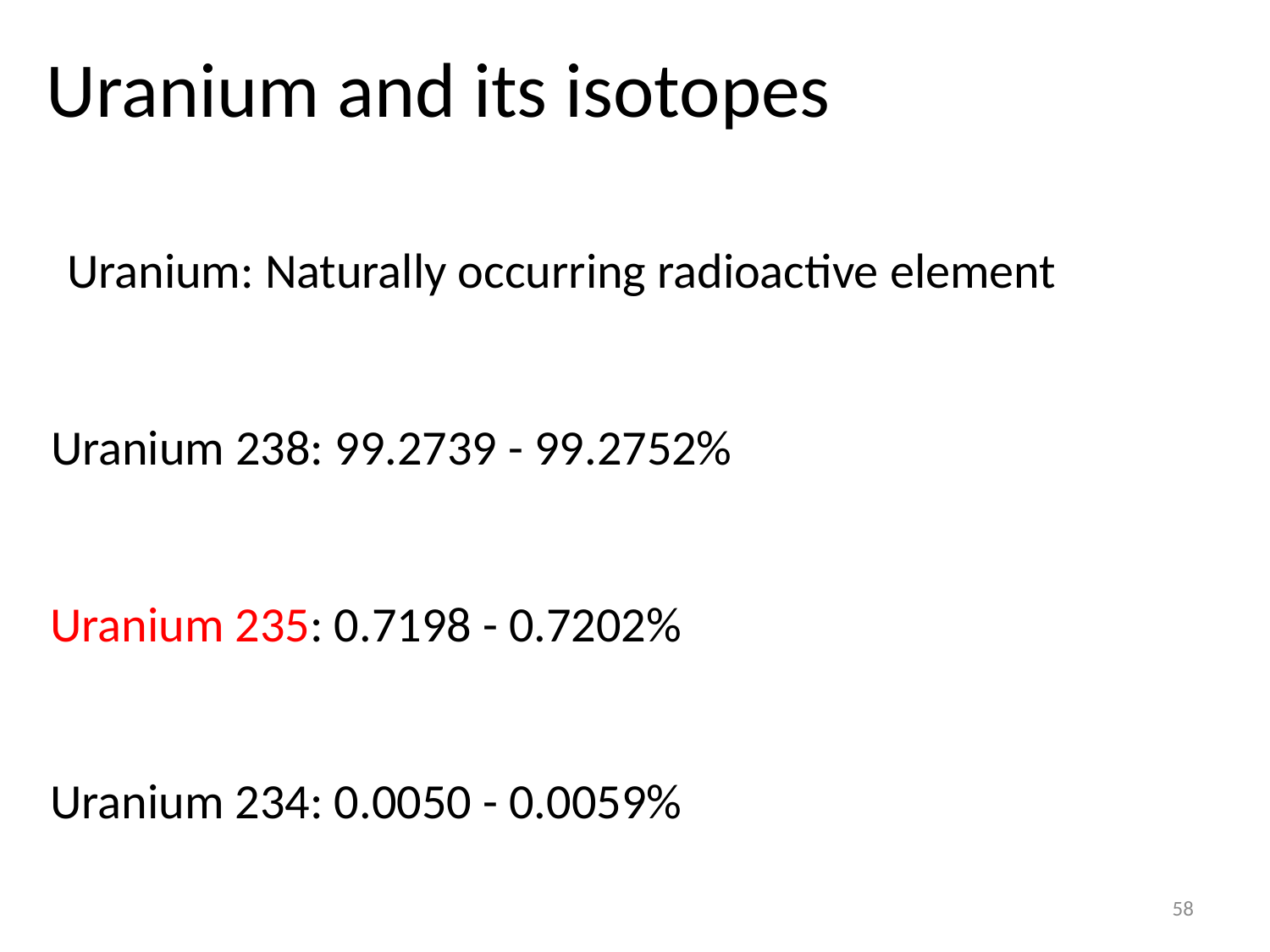

# Uranium and its isotopes
Uranium: Naturally occurring radioactive element
Uranium 238: 99.2739 - 99.2752%
Uranium 235: 0.7198 - 0.7202%
Uranium 234: 0.0050 - 0.0059%
58